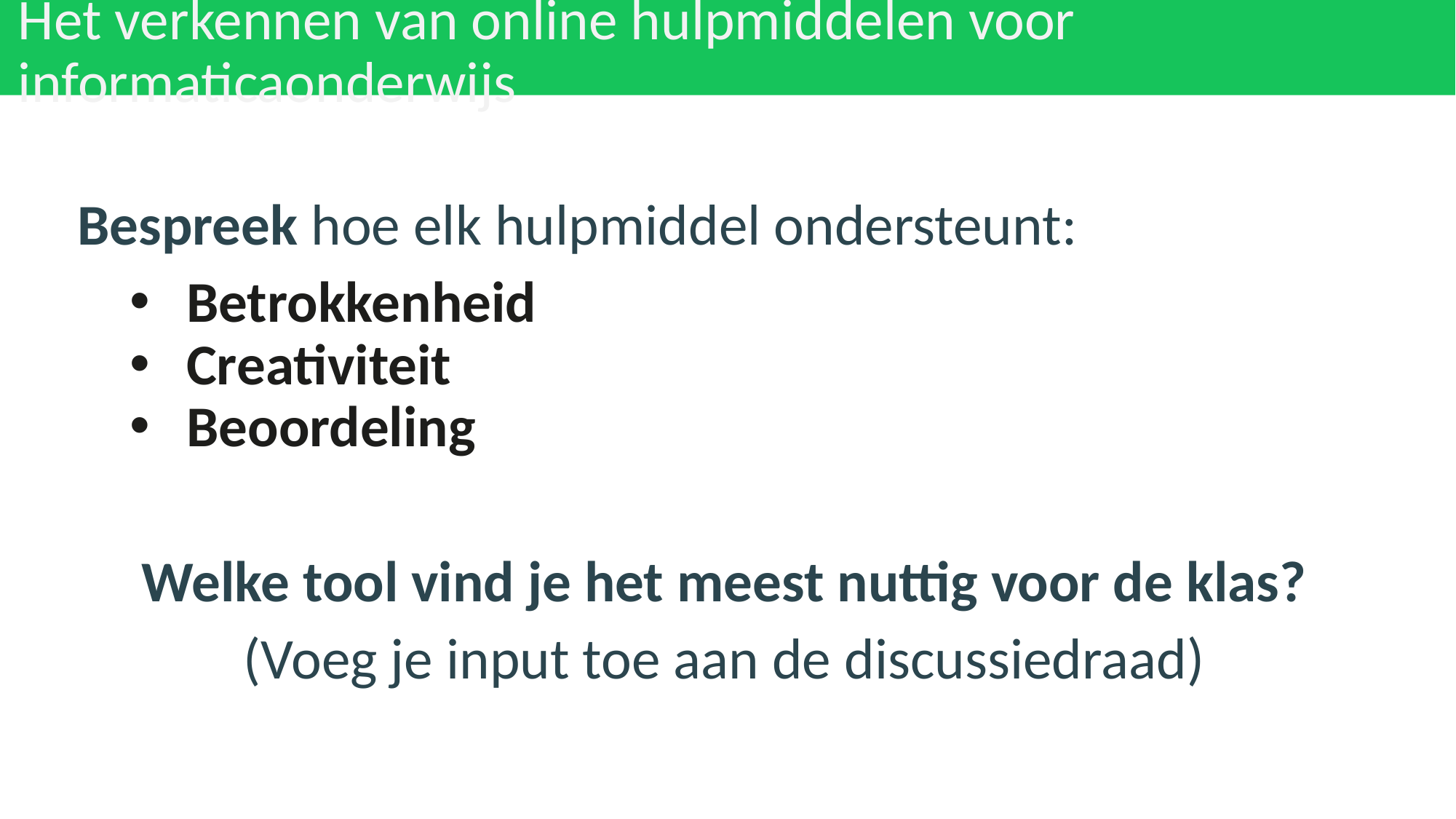

# Het verkennen van online hulpmiddelen voor informaticaonderwijs

Bespreek hoe elk hulpmiddel ondersteunt:
Betrokkenheid
Creativiteit
Beoordeling

Welke tool vind je het meest nuttig voor de klas?
(Voeg je input toe aan de discussiedraad)